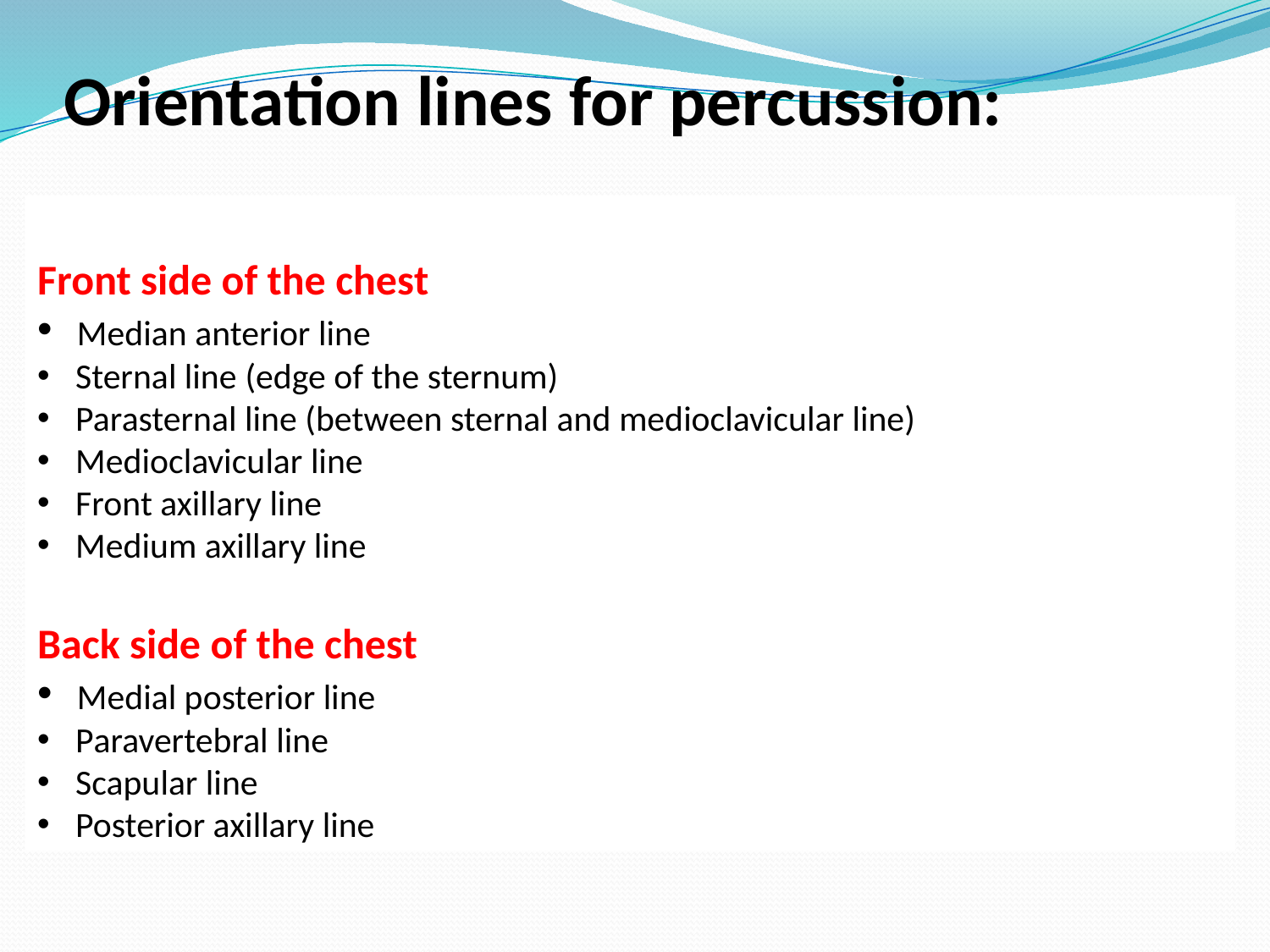

# Orientation lines for percussion:

Front side of the chest
 Median anterior line
 Sternal line (edge of the sternum)
 Parasternal line (between sternal and medioclavicular line)
 Medioclavicular line
 Front axillary line
 Medium axillary line​

Back side of the chest
 Medial posterior line
 Paravertebral line
 Scapular line
 Posterior axillary line